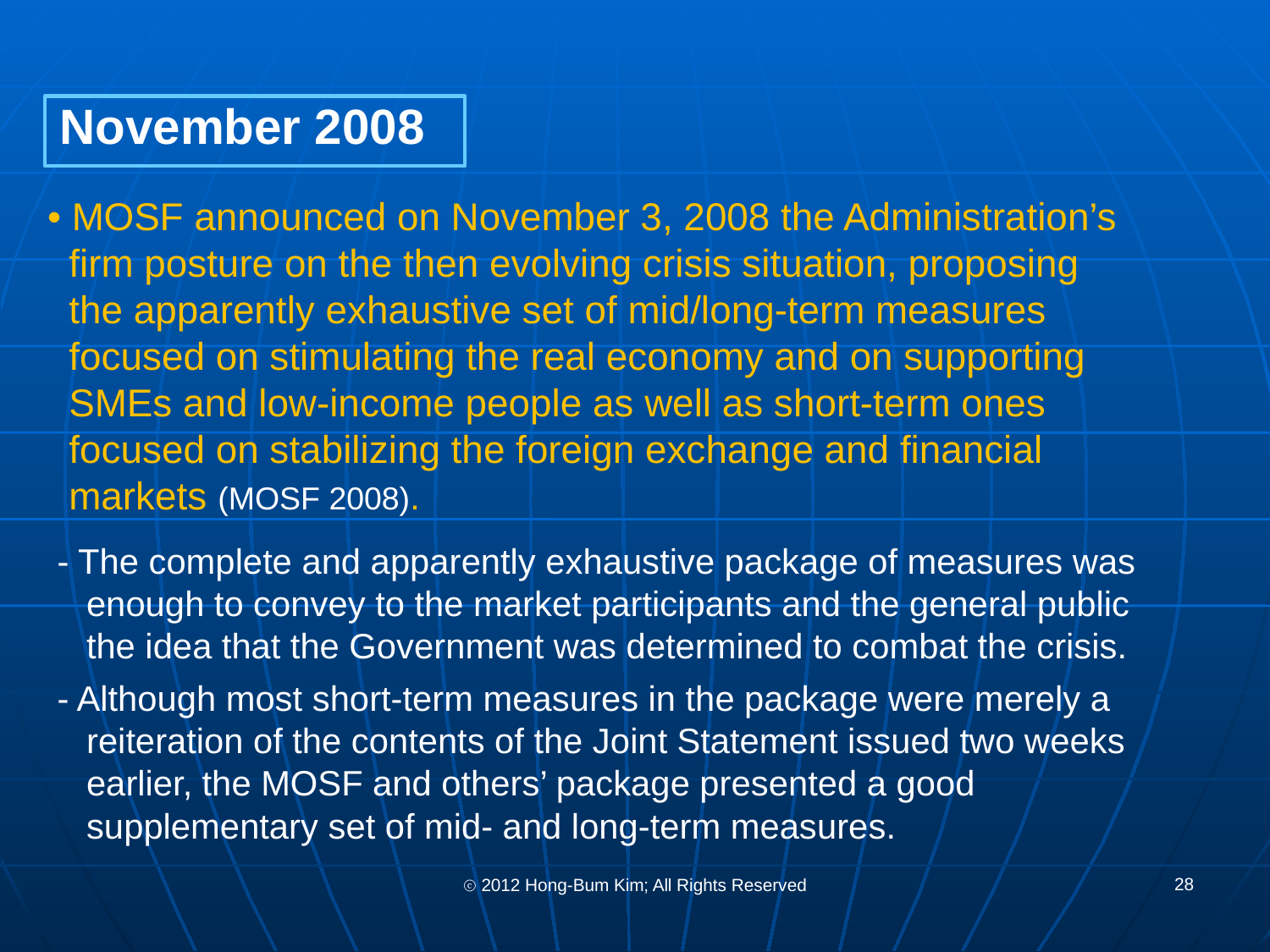

November 2008

• MOSF announced on November 3, 2008 the Administration’s
  firm posture on the then evolving crisis situation, proposing
  the apparently exhaustive set of mid/long-term measures
  focused on stimulating the real economy and on supporting
  SMEs and low-income people as well as short-term ones
  focused on stabilizing the foreign exchange and financial
  markets (MOSF 2008).

 - The complete and apparently exhaustive package of measures was
    enough to convey to the market participants and the general public
    the idea that the Government was determined to combat the crisis.

 - Although most short-term measures in the package were merely a
    reiteration of the contents of the Joint Statement issued two weeks
    earlier, the MOSF and others’ package presented a good
    supplementary set of mid- and long-term measures.

28
ⓒ 2012 Hong-Bum Kim; All Rights Reserved